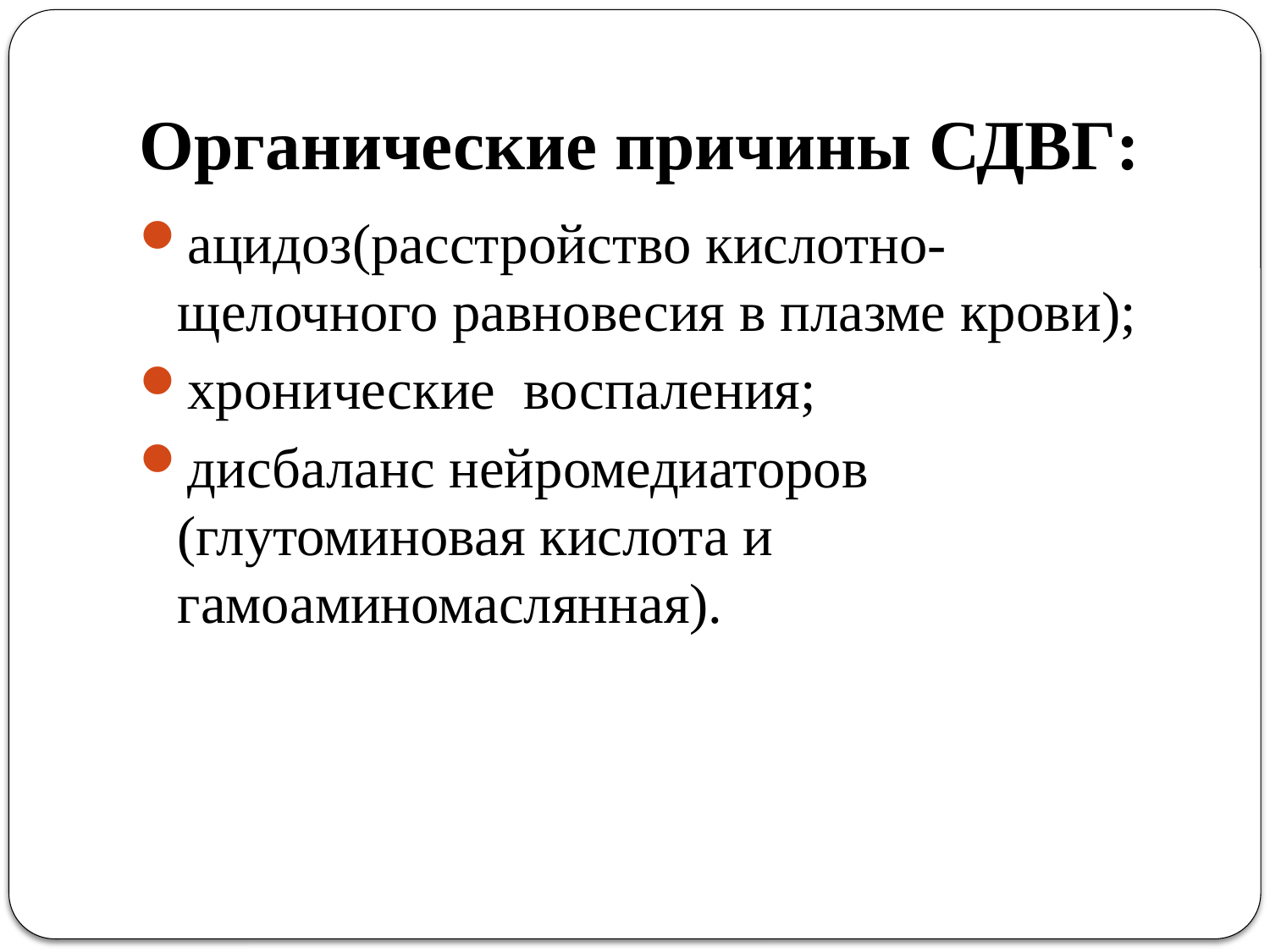

# Органические причины СДВГ:
ацидоз(расстройство кислотно-щелочного равновесия в плазме крови);
хронические  воспаления;
дисбаланс нейромедиаторов (глутоминовая кислота и гамоаминомаслянная).